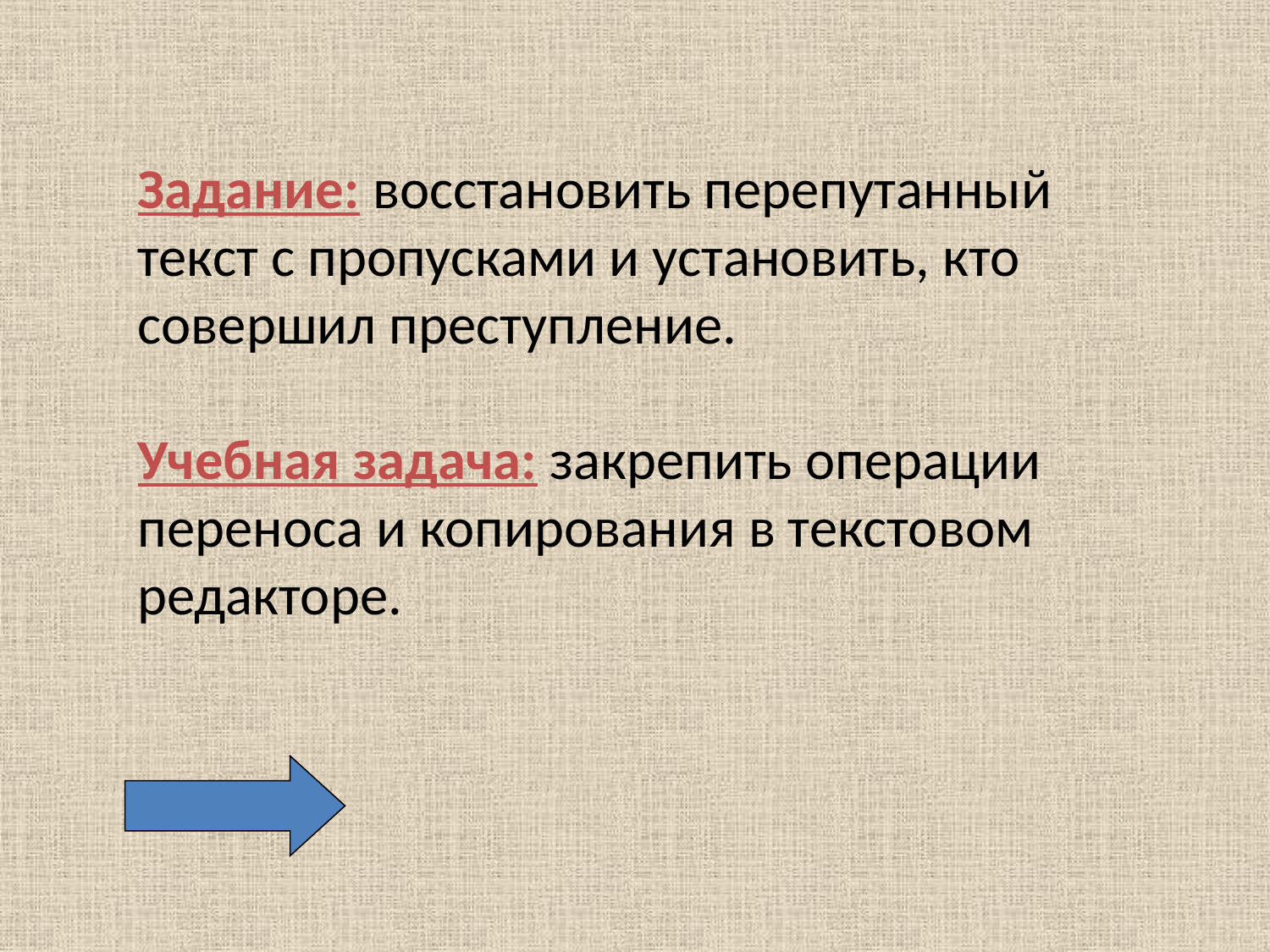

Задание: восстановить перепутанный текст с пропусками и установить, кто совершил преступление.

Учебная задача: закрепить операции переноса и копирования в текстовом редакторе.